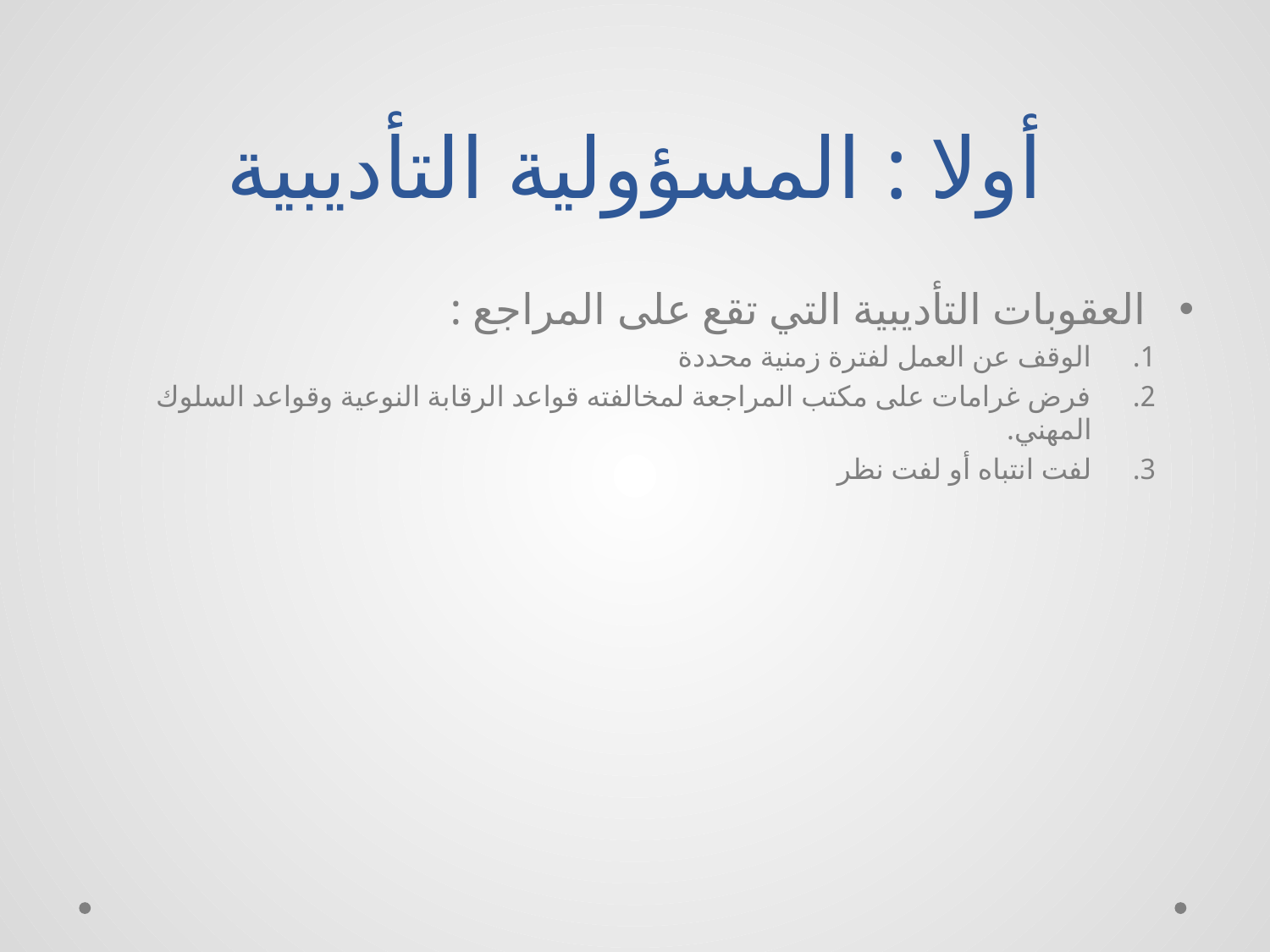

# أولا : المسؤولية التأديبية
العقوبات التأديبية التي تقع على المراجع :
الوقف عن العمل لفترة زمنية محددة
فرض غرامات على مكتب المراجعة لمخالفته قواعد الرقابة النوعية وقواعد السلوك المهني.
لفت انتباه أو لفت نظر